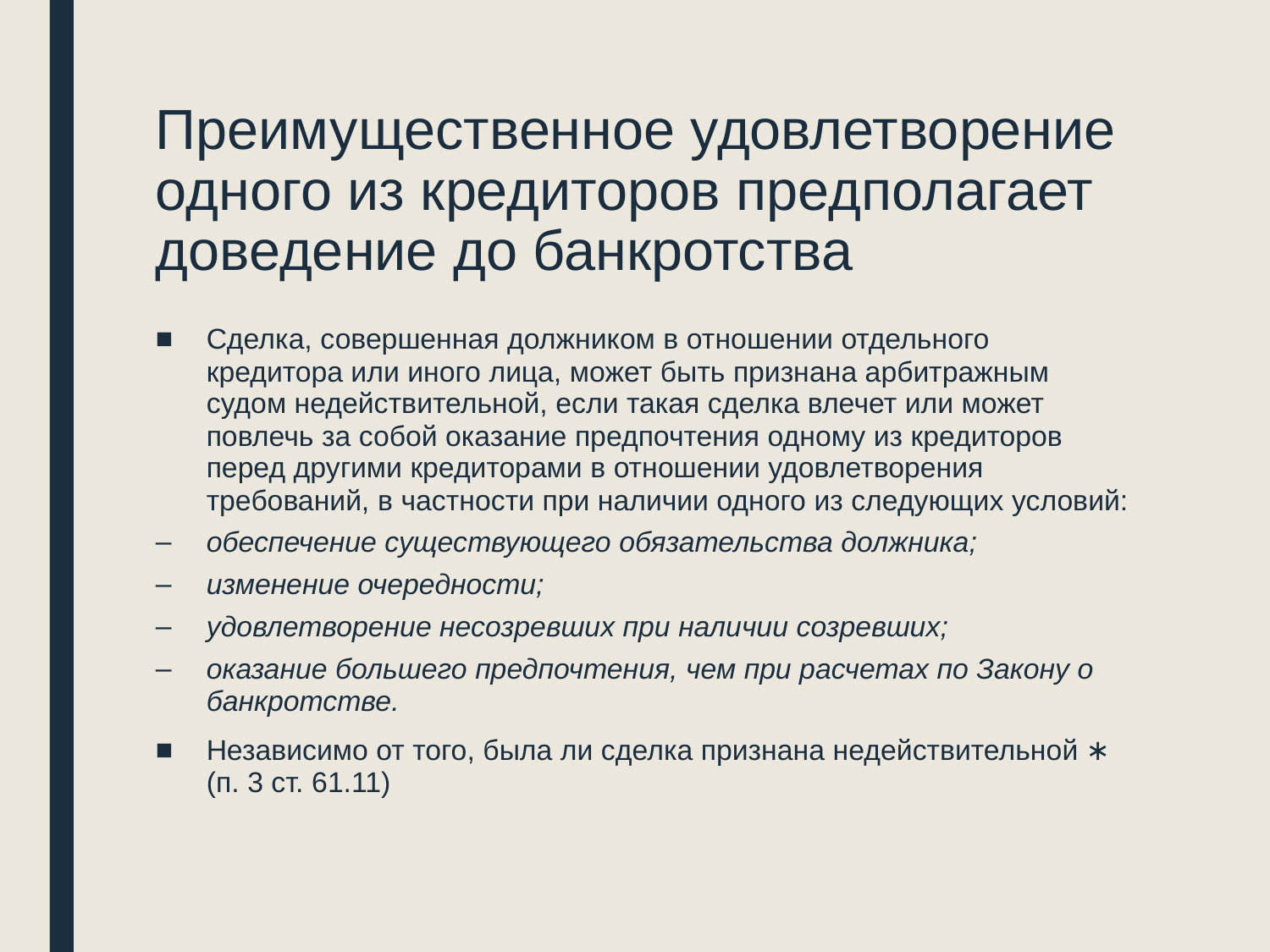

# Преимущественное удовлетворение одного из кредиторов предполагает доведение до банкротства
Сделка, совершенная должником в отношении отдельного кредитора или иного лица, может быть признана арбитражным судом недействительной, если такая сделка влечет или может повлечь за собой оказание предпочтения одному из кредиторов перед другими кредиторами в отношении удовлетворения требований, в частности при наличии одного из следующих условий:
обеспечение существующего обязательства должника;
изменение очередности;
удовлетворение несозревших при наличии созревших;
оказание большего предпочтения, чем при расчетах по Закону о банкротстве.
Независимо от того, была ли сделка признана недействительной ∗ (п. 3 ст. 61.11)